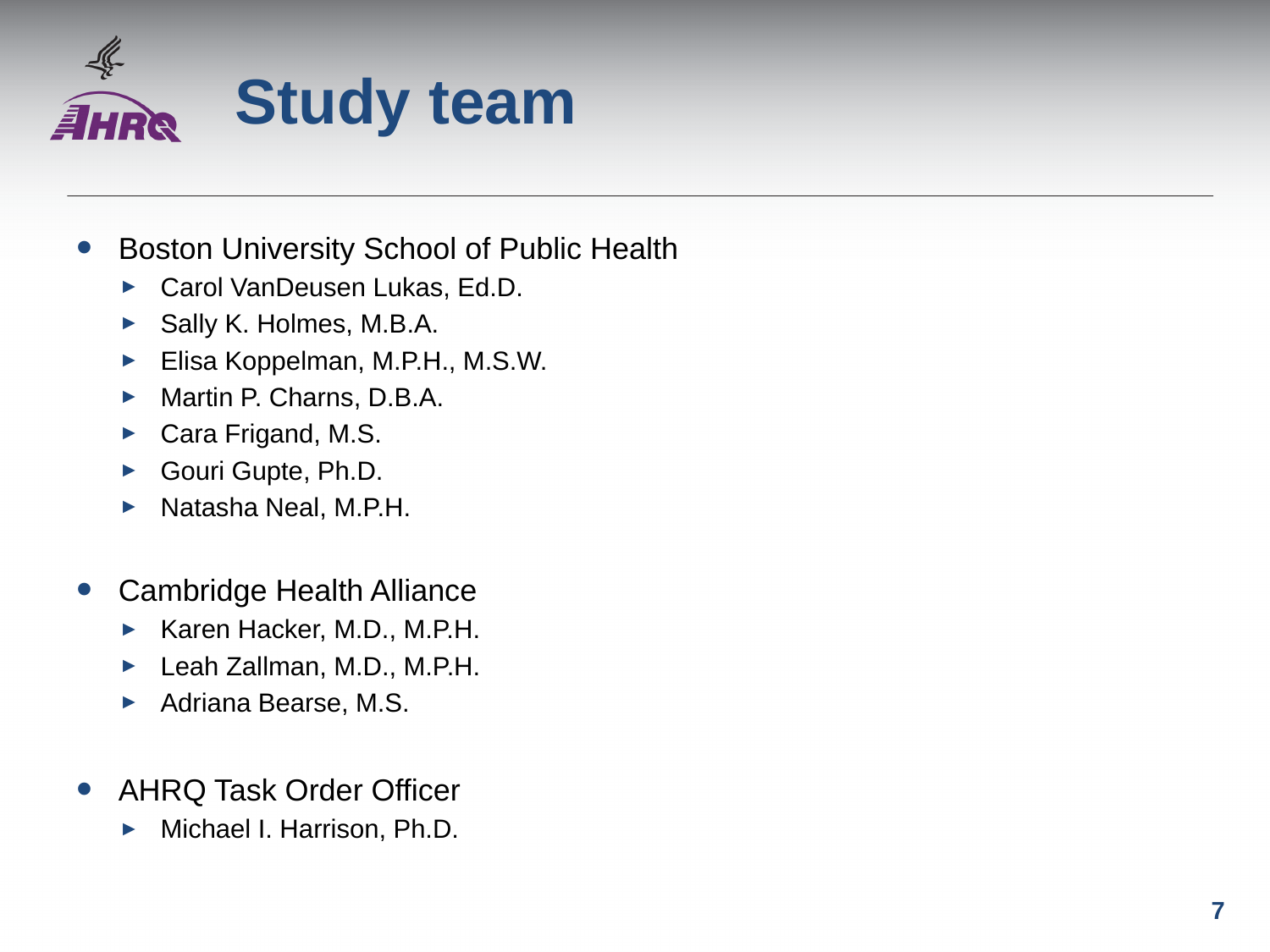

# Study team
Boston University School of Public Health
Carol VanDeusen Lukas, Ed.D.
Sally K. Holmes, M.B.A.
Elisa Koppelman, M.P.H., M.S.W.
Martin P. Charns, D.B.A.
Cara Frigand, M.S.
Gouri Gupte, Ph.D.
Natasha Neal, M.P.H.

Cambridge Health Alliance
Karen Hacker, M.D., M.P.H.
Leah Zallman, M.D., M.P.H.
Adriana Bearse, M.S.

AHRQ Task Order Officer
Michael I. Harrison, Ph.D.

7